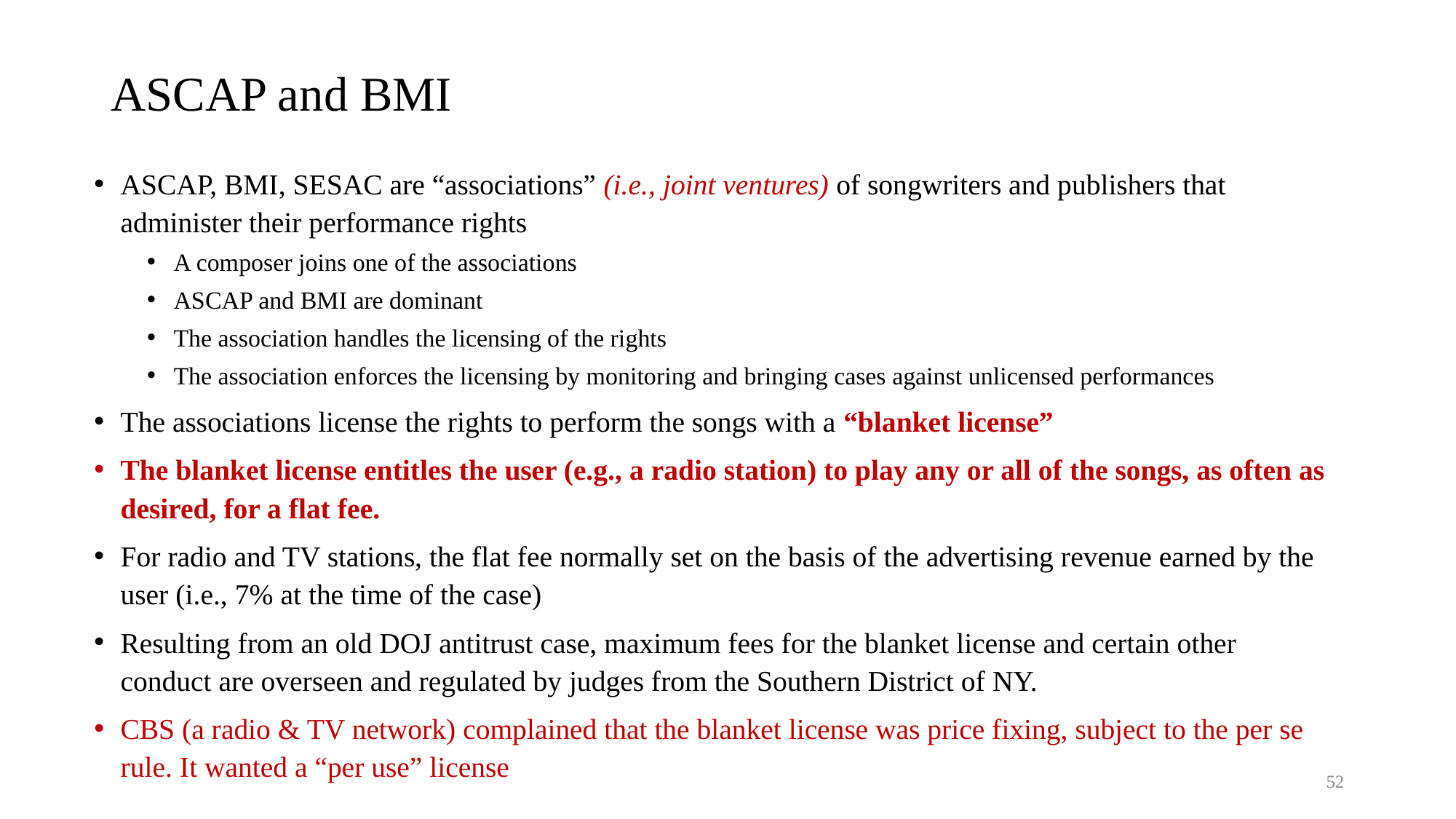

# ASCAP and BMI
ASCAP, BMI, SESAC are “associations” (i.e., joint ventures) of songwriters and publishers that administer their performance rights
A composer joins one of the associations
ASCAP and BMI are dominant
The association handles the licensing of the rights
The association enforces the licensing by monitoring and bringing cases against unlicensed performances
The associations license the rights to perform the songs with a “blanket license”
The blanket license entitles the user (e.g., a radio station) to play any or all of the songs, as often as desired, for a flat fee.
For radio and TV stations, the flat fee normally set on the basis of the advertising revenue earned by the user (i.e., 7% at the time of the case)
Resulting from an old DOJ antitrust case, maximum fees for the blanket license and certain other conduct are overseen and regulated by judges from the Southern District of NY.
CBS (a radio & TV network) complained that the blanket license was price fixing, subject to the per se rule. It wanted a “per use” license
52